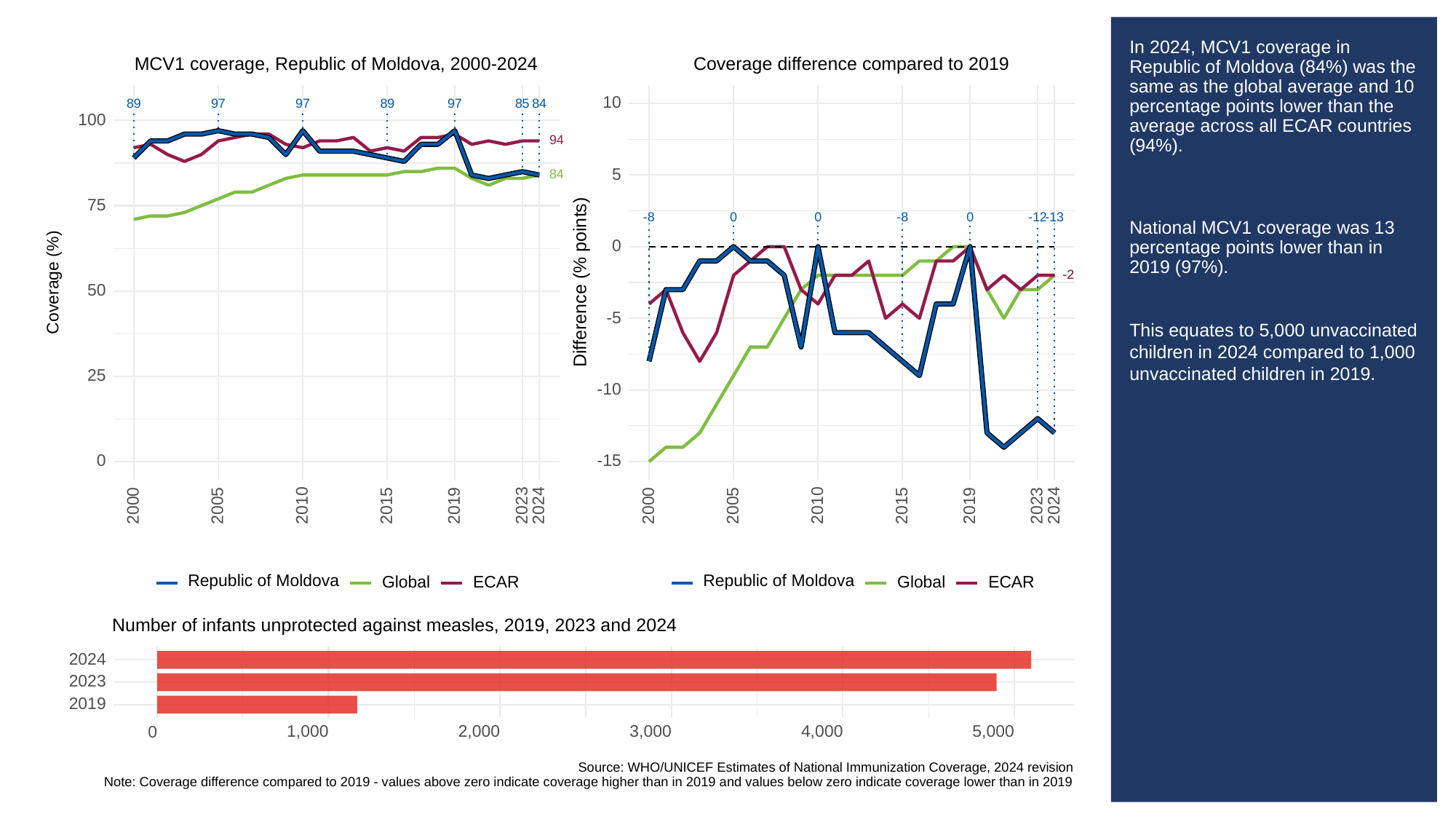

# In 2024, MCV1 coverage in Republic of Moldova (84%) was the same as the global average and 10 percentage points lower than the average across all ECAR countries (94%).

National MCV1 coverage was 13 percentage points lower than in 2019 (97%).

This equates to 5,000 unvaccinated children in 2024 compared to 1,000 unvaccinated children in 2019.

MCV1 coverage, Republic of Moldova, 2000-2024
Coverage difference compared to 2019

10
89
97
97
89
97
85
84

100

94

5
84

75

-13
-8
0
0
-8
0
-12

0

-2
-2
Difference (% points)
Coverage (%)

50

-5

25

-10

0
-15

2023
2023
2000
2005
2010
2015
2019
2024
2000
2005
2010
2015
2019
2024
Republic of Moldova
Republic of Moldova
Global
ECAR
Global
ECAR

Number of infants unprotected against measles, 2019, 2023 and 2024

2024

2023

2019

1,000
2,000
3,000
4,000
5,000
0
Source: WHO/UNICEF Estimates of National Immunization Coverage, 2024 revision
Note: Coverage difference compared to 2019 - values above zero indicate coverage higher than in 2019 and values below zero indicate coverage lower than in 2019